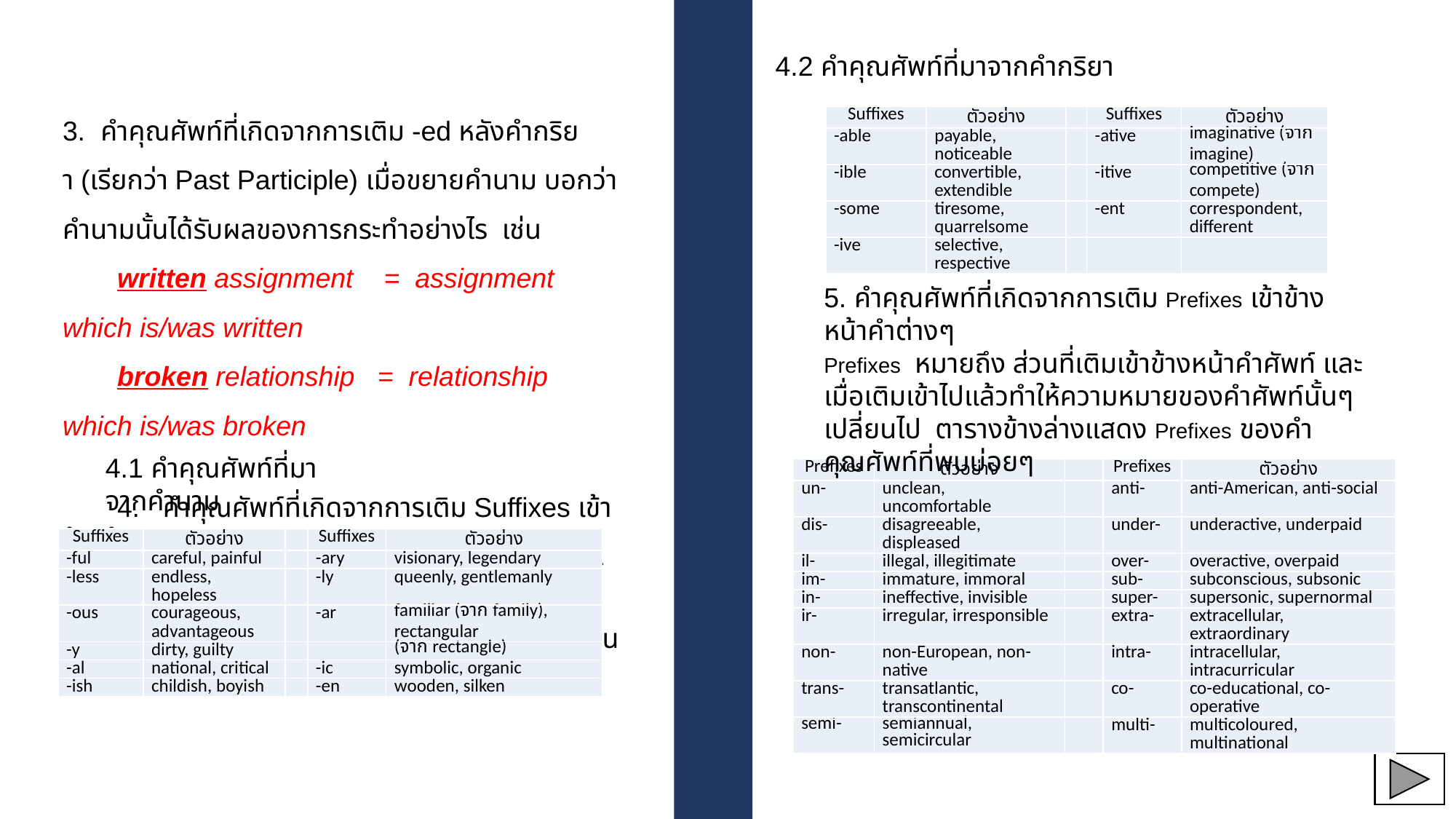

4.2 คำคุณศัพท์ที่มาจากคำกริยา
3.  คำคุณศัพท์ที่เกิดจากการเติม -ed หลังคำกริยา (เรียกว่า Past Participle) เมื่อขยายคำนาม บอกว่าคำนามนั้นได้รับผลของการกระทำอย่างไร  เช่น
written assignment    =  assignment which is/was written
broken relationship   =  relationship which is/was broken

4.   คำคุณศัพท์ที่เกิดจากการเติม Suffixes เข้าข้างท้ายคำ
Suffixes คือ ส่วนที่เติมเข้าข้างท้ายคำเพื่อทำให้คำนั้นๆกลายเป็นคำชนิดอื่น
คำคุณศัพท์ที่เกิดจากการเติม Suffixes สรุปเป็นหมวดหมู่ได้ดังนี้

| Suffixes | ตัวอย่าง |  | Suffixes | ตัวอย่าง |
| --- | --- | --- | --- | --- |
| -able | payable, noticeable |  | -ative | imaginative (จาก imagine) |
| -ible | convertible, extendible |  | -itive | competitive (จาก compete) |
| -some | tiresome, quarrelsome |  | -ent | correspondent, different |
| -ive | selective, respective |  |  |  |
5. คำคุณศัพท์ที่เกิดจากการเติม Prefixes เข้าข้างหน้าคำต่างๆ
Prefixes  หมายถึง ส่วนที่เติมเข้าข้างหน้าคำศัพท์ และเมื่อเติมเข้าไปแล้วทำให้ความหมายของคำศัพท์นั้นๆเปลี่ยนไป  ตารางข้างล่างแสดง Prefixes ของคำคุณศัพท์ที่พบบ่อยๆ

| Prefixes | ตัวอย่าง |  | Prefixes | ตัวอย่าง |
| --- | --- | --- | --- | --- |
| un- | unclean, uncomfortable |  | anti- | anti-American, anti-social |
| dis- | disagreeable, displeased |  | under- | underactive, underpaid |
| il- | illegal, illegitimate |  | over- | overactive, overpaid |
| im- | immature, immoral |  | sub- | subconscious, subsonic |
| in- | ineffective, invisible |  | super- | supersonic, supernormal |
| ir- | irregular, irresponsible |  | extra- | extracellular, extraordinary |
| non- | non-European, non-native |  | intra- | intracellular, intracurricular |
| trans- | transatlantic, transcontinental |  | co- | co-educational, co-operative |
| semi- | semiannual, semicircular |  | multi- | multicoloured, multinational |
4.1 คำคุณศัพท์ที่มาจากคำนาม
| Suffixes | ตัวอย่าง |  | Suffixes | ตัวอย่าง |
| --- | --- | --- | --- | --- |
| -ful | careful, painful |  | -ary | visionary, legendary |
| -less | endless, hopeless |  | -ly | queenly, gentlemanly |
| -ous | courageous, advantageous |  | -ar | familiar (จาก family), rectangular |
| -y | dirty, guilty |  |  | (จาก rectangle) |
| -al | national, critical |  | -ic | symbolic, organic |
| -ish | childish, boyish |  | -en | wooden, silken |